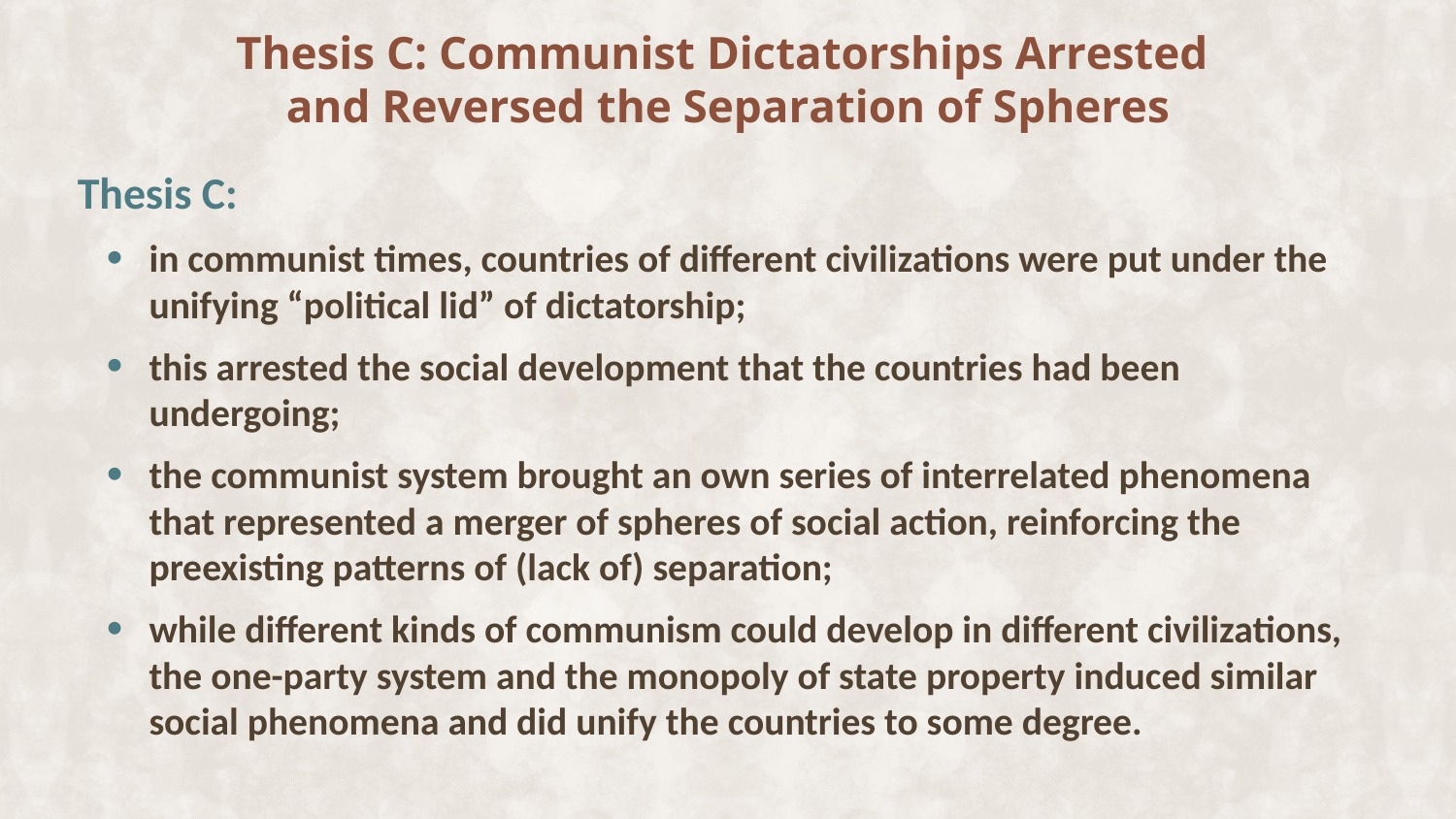

Thesis C: Communist Dictatorships Arrested
and Reversed the Separation of Spheres
Thesis C:
in communist times, countries of different civilizations were put under the unifying “political lid” of dictatorship;
this arrested the social development that the countries had been undergoing;
the communist system brought an own series of interrelated phenomena that represented a merger of spheres of social action, reinforcing the preexisting patterns of (lack of) separation;
while different kinds of communism could develop in different civilizations, the one-party system and the monopoly of state property induced similar social phenomena and did unify the countries to some degree.